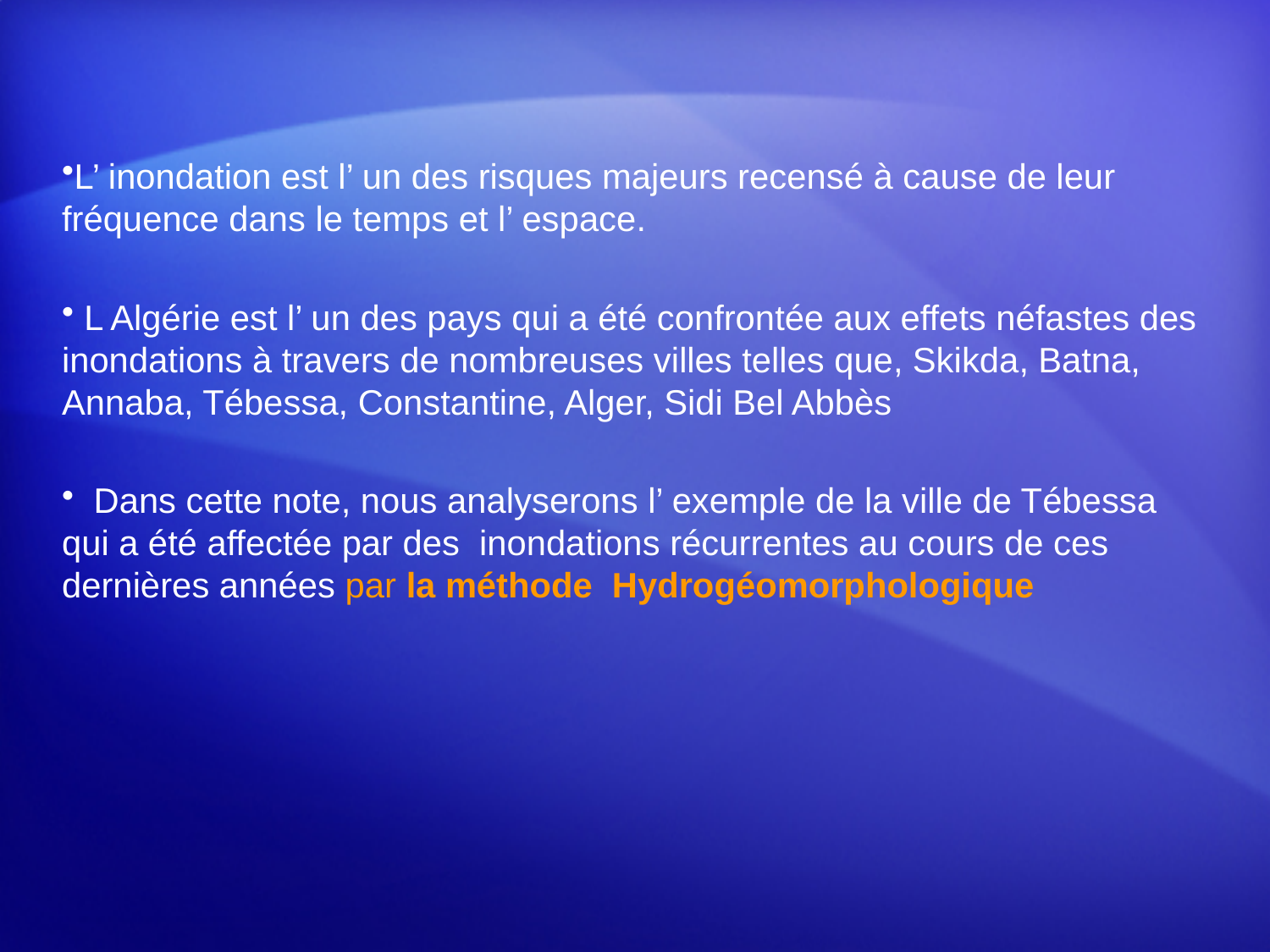

L’ inondation est l’ un des risques majeurs recensé à cause de leur fréquence dans le temps et l’ espace.

 L Algérie est l’ un des pays qui a été confrontée aux effets néfastes des inondations à travers de nombreuses villes telles que, Skikda, Batna, Annaba, Tébessa, Constantine, Alger, Sidi Bel Abbès

  Dans cette note, nous analyserons l’ exemple de la ville de Tébessa qui a été affectée par des  inondations récurrentes au cours de ces dernières années par la méthode  Hydrogéomorphologique